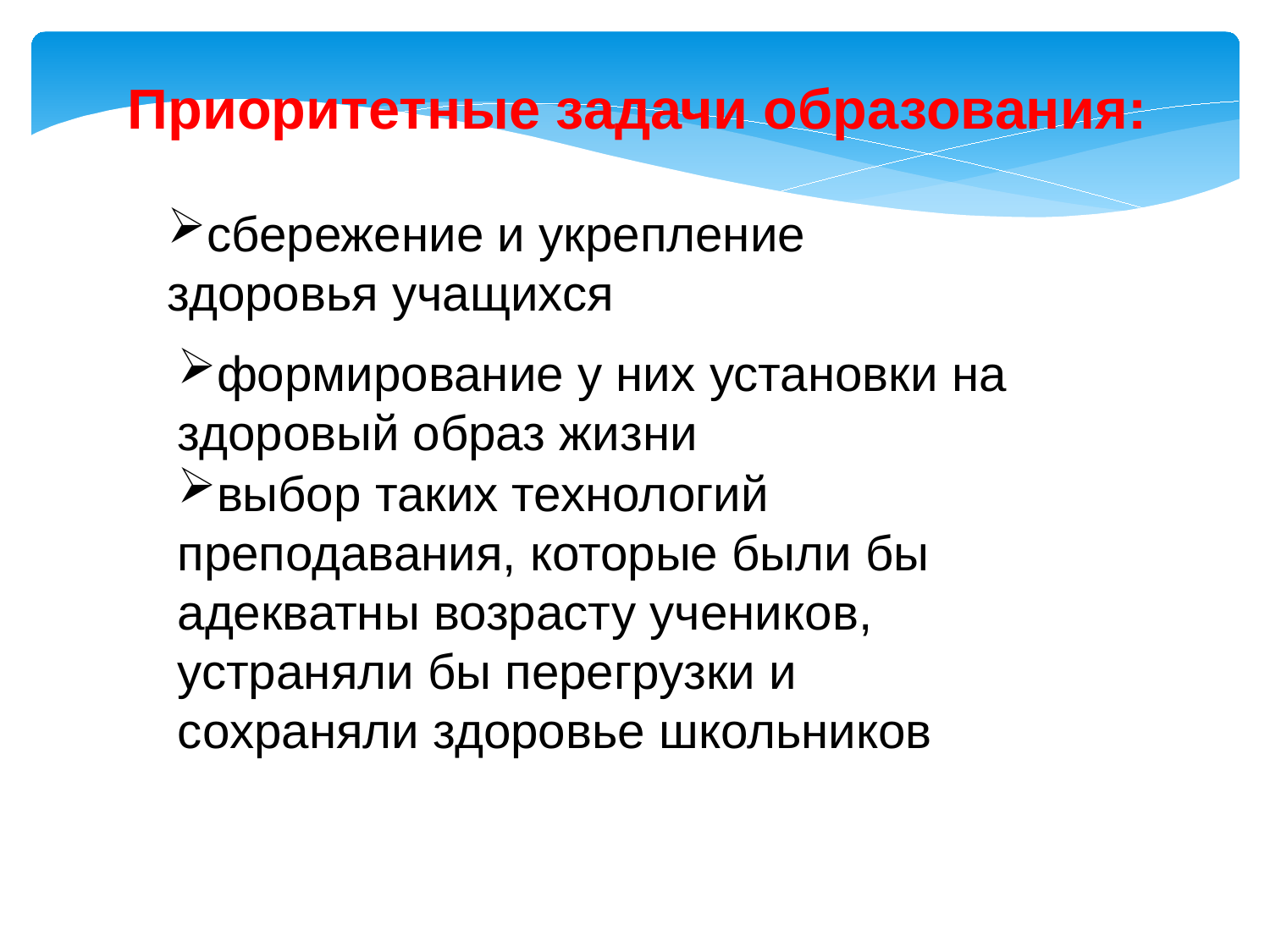

Приоритетные задачи образования:
сбережение и укрепление здоровья учащихся
формирование у них установки на здоровый образ жизни
выбор таких технологий преподавания, которые были бы адекватны возрасту учеников, устраняли бы перегрузки и сохраняли здоровье школьников